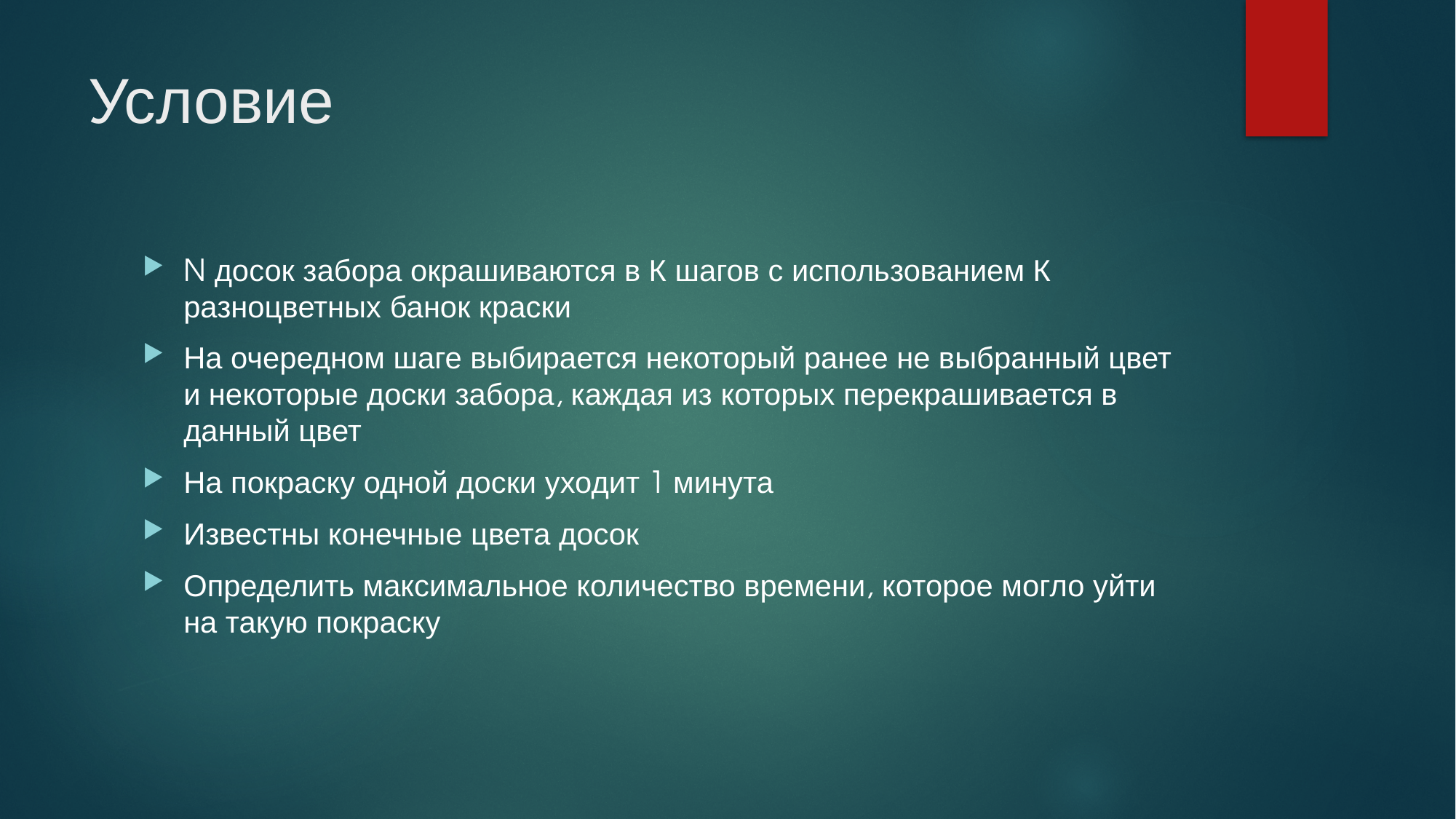

# Условие
N досок забора окрашиваются в К шагов с использованием К разноцветных банок краски
На очередном шаге выбирается некоторый ранее не выбранный цвет и некоторые доски забора, каждая из которых перекрашивается в данный цвет
На покраску одной доски уходит 1 минута
Известны конечные цвета досок
Определить максимальное количество времени, которое могло уйти на такую покраску